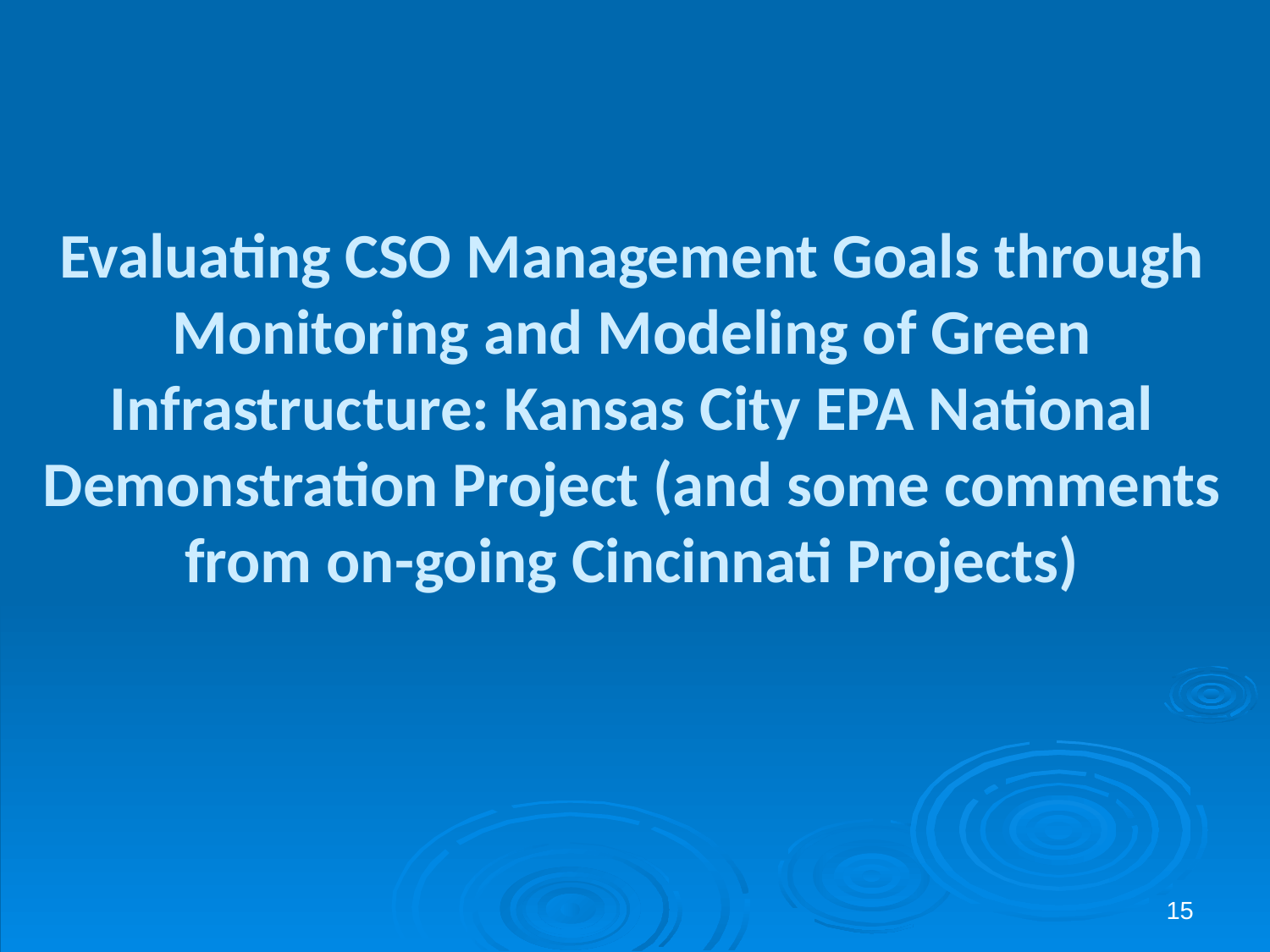

# Evaluating CSO Management Goals through Monitoring and Modeling of Green Infrastructure: Kansas City EPA National Demonstration Project (and some comments from on-going Cincinnati Projects)
15